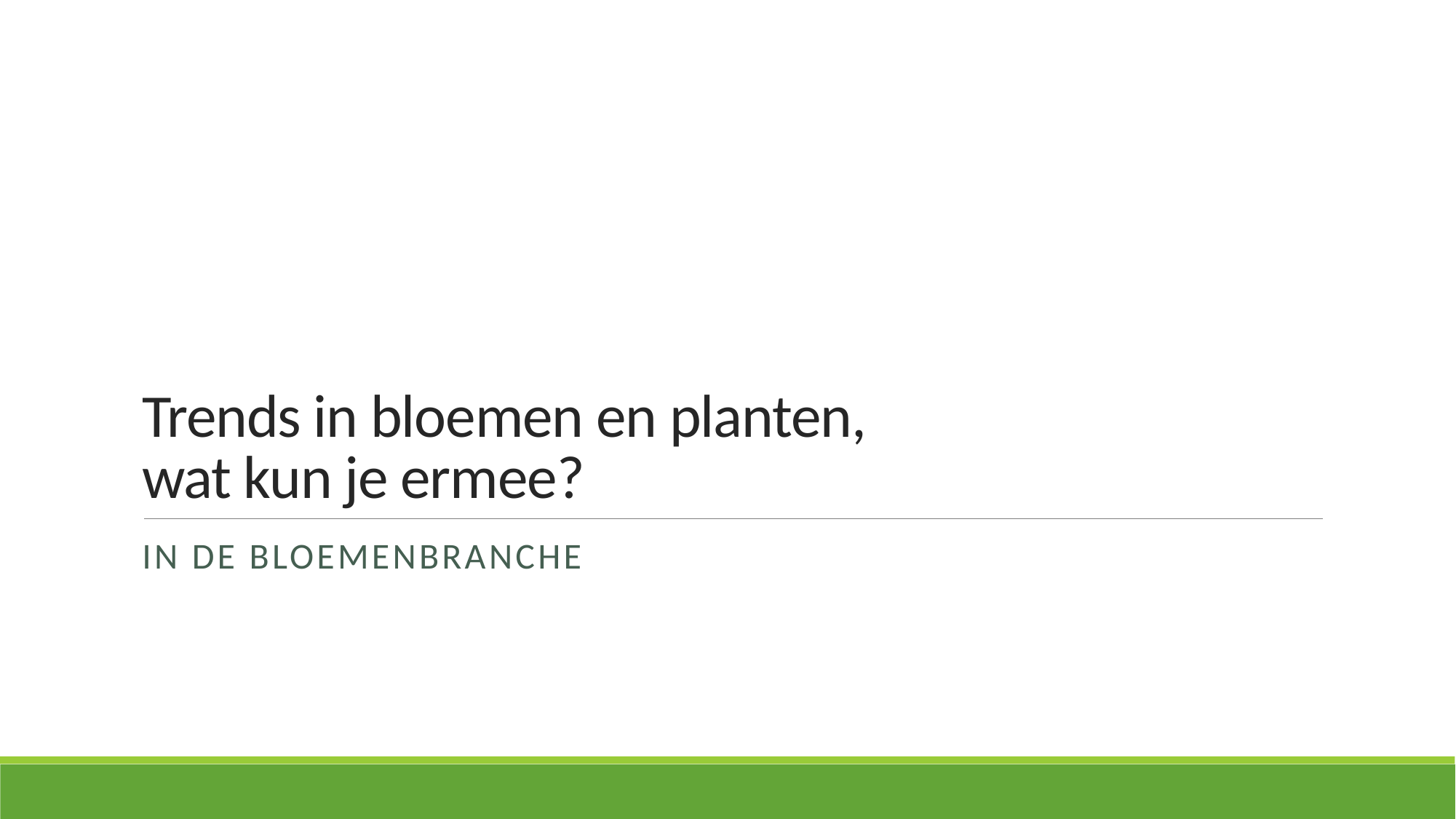

# Trends in bloemen en planten, wat kun je ermee?
In de bloemenbranche